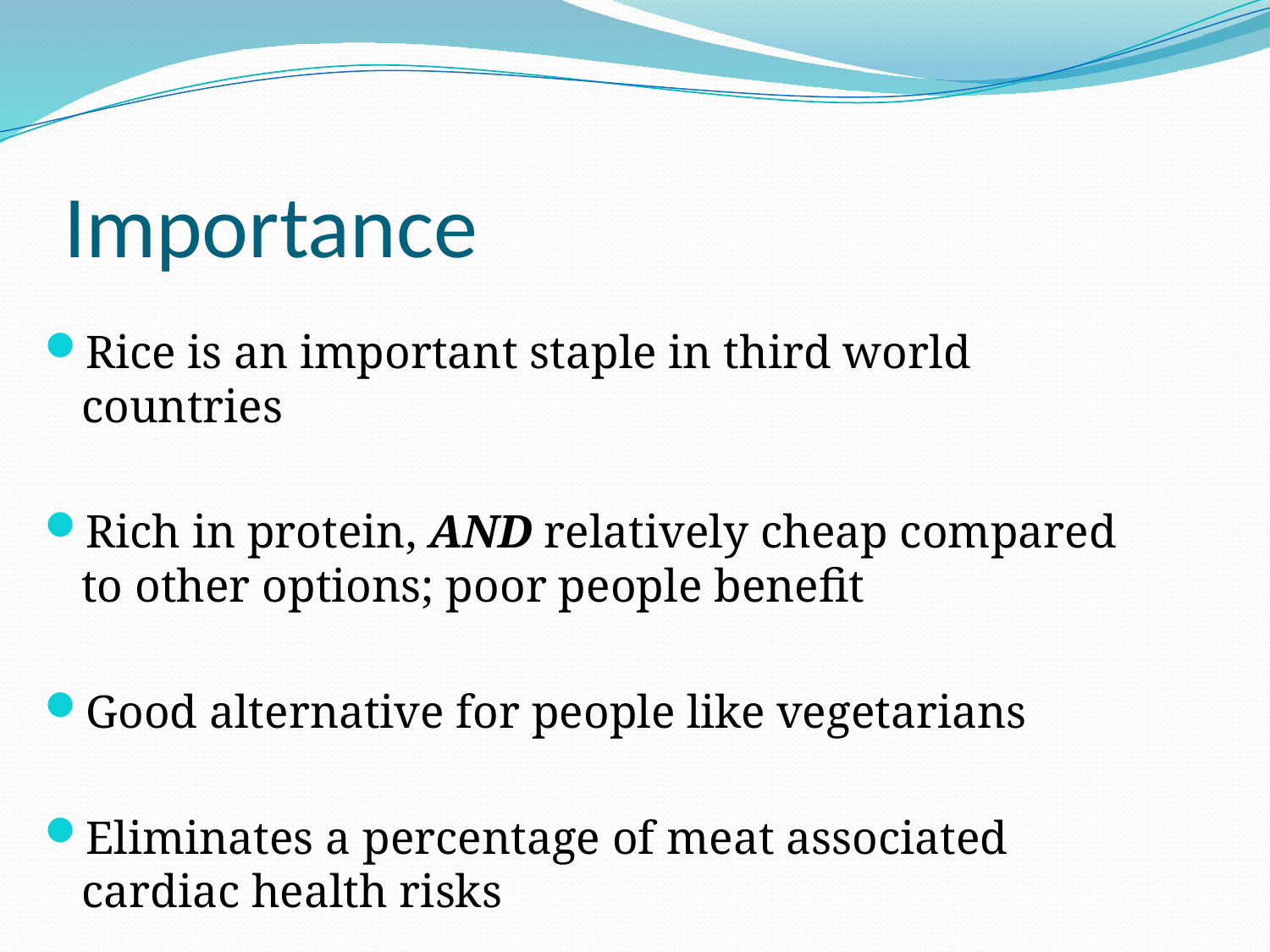

# Importance
Rice is an important staple in third world countries

Rich in protein, AND relatively cheap compared to other options; poor people benefit

Good alternative for people like vegetarians

Eliminates a percentage of meat associated cardiac health risks